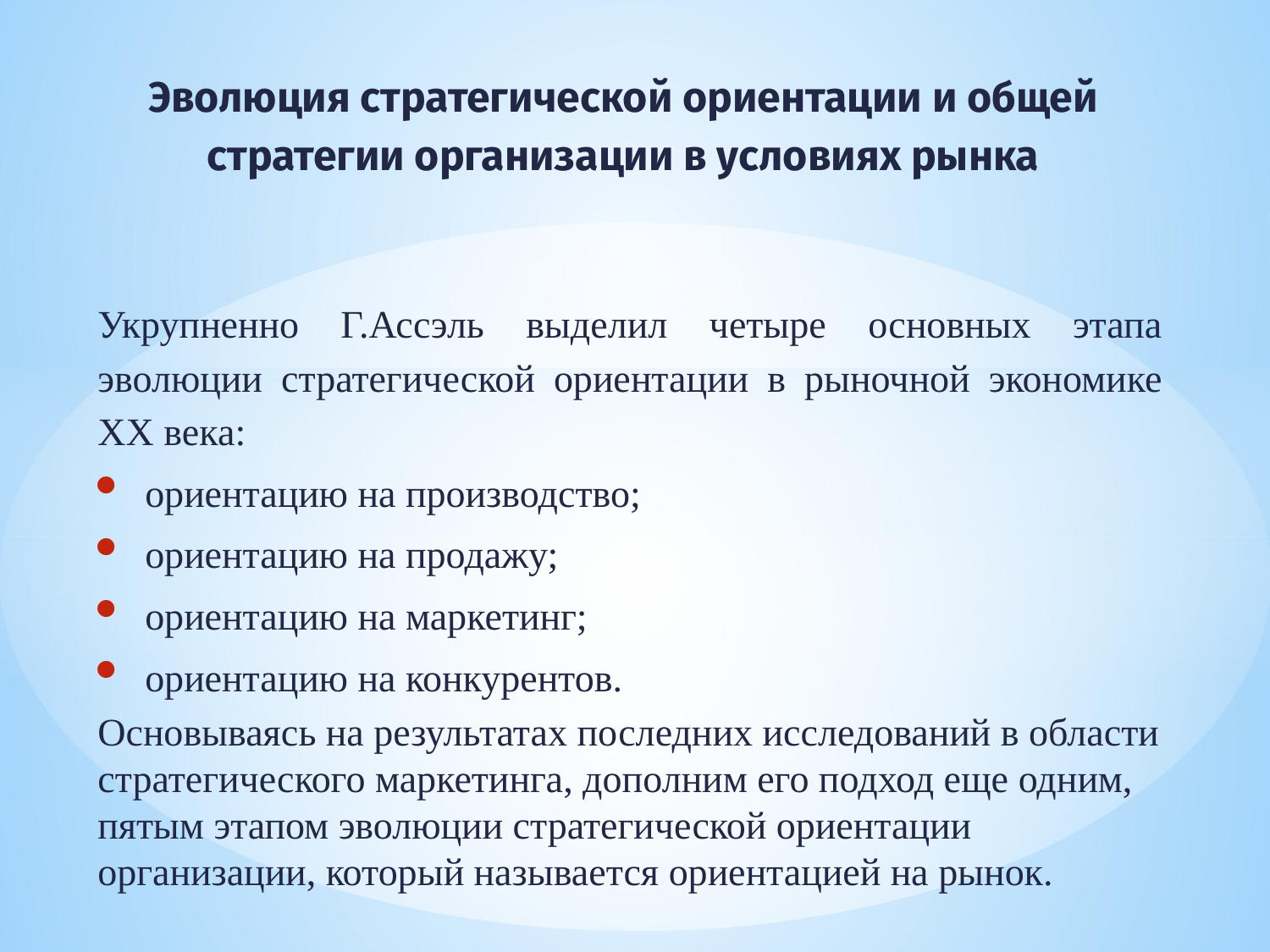

# Эволюция стратегической ориентации и общей стратегии организации в условиях рынка
Укрупненно Г.Ассэль выделил четыре основных этапа эволюции стратегической ориентации в рыночной экономике ХХ века:
ориентацию на производство;
ориентацию на продажу;
ориентацию на маркетинг;
ориентацию на конкурентов.
Основываясь на результатах последних исследований в области стратегического маркетинга, дополним его подход еще одним, пятым этапом эволюции стратегической ориентации организации, который называется ориентацией на рынок.